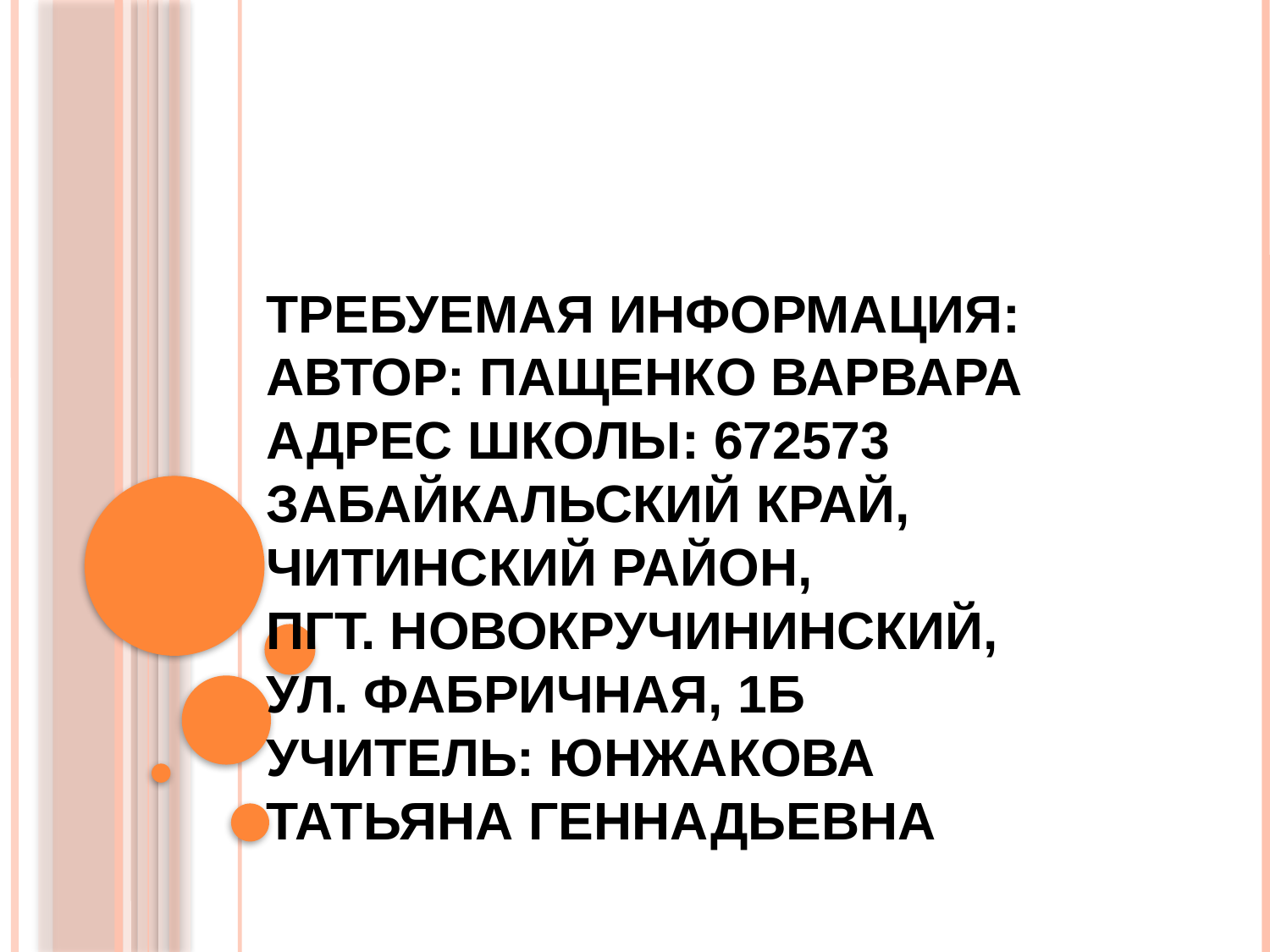

# Требуемая информация: Автор: Пащенко Варвара Адрес школы: 672573 Забайкальский край, Читинский район, пгт. Новокручининский, ул. Фабричная, 1б учитель: Юнжакова Татьяна Геннадьевна